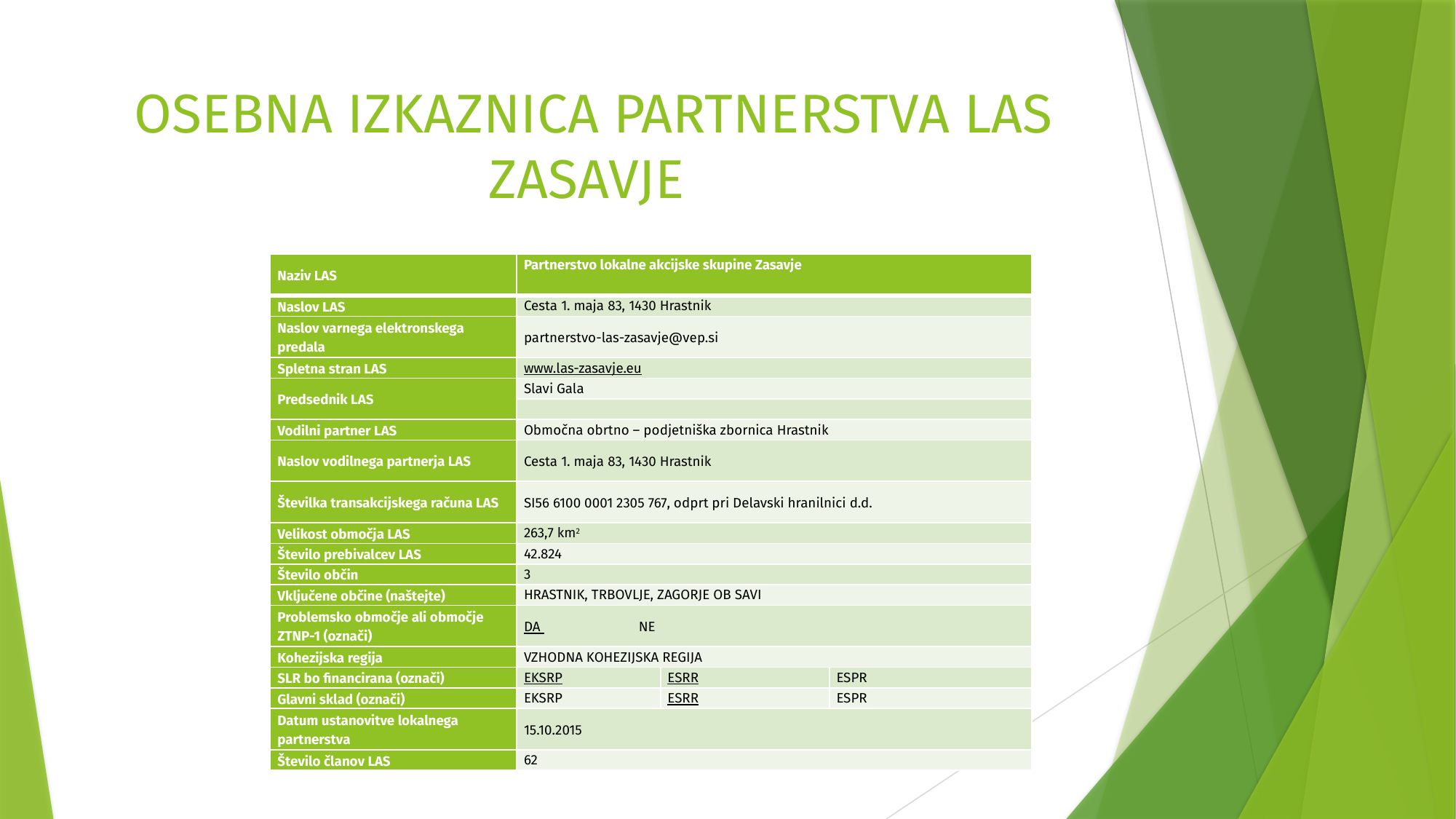

# OSEBNA IZKAZNICA PARTNERSTVA LAS ZASAVJE
| Naziv LAS | Partnerstvo lokalne akcijske skupine Zasavje |  |  |
| --- | --- | --- | --- |
| Naslov LAS | Cesta 1. maja 83, 1430 Hrastnik |  |  |
| Naslov varnega elektronskega predala | partnerstvo-las-zasavje@vep.si |  |  |
| Spletna stran LAS | www.las-zasavje.eu |  |  |
| Predsednik LAS | Slavi Gala |  |  |
|  |  |  |  |
| Vodilni partner LAS | Območna obrtno – podjetniška zbornica Hrastnik |  |  |
| Naslov vodilnega partnerja LAS | Cesta 1. maja 83, 1430 Hrastnik |  |  |
| Številka transakcijskega računa LAS | SI56 6100 0001 2305 767, odprt pri Delavski hranilnici d.d. |  |  |
| Velikost območja LAS | 263,7 km2 |  |  |
| Število prebivalcev LAS | 42.824 |  |  |
| Število občin | 3 |  |  |
| Vključene občine (naštejte) | HRASTNIK, TRBOVLJE, ZAGORJE OB SAVI |  |  |
| Problemsko območje ali območje ZTNP-1 (označi) | DA NE |  |  |
| Kohezijska regija | VZHODNA KOHEZIJSKA REGIJA |  |  |
| SLR bo financirana (označi) | EKSRP | ESRR | ESPR |
| Glavni sklad (označi) | EKSRP | ESRR | ESPR |
| Datum ustanovitve lokalnega partnerstva | 15.10.2015 |  |  |
| Število članov LAS | 62 |  |  |